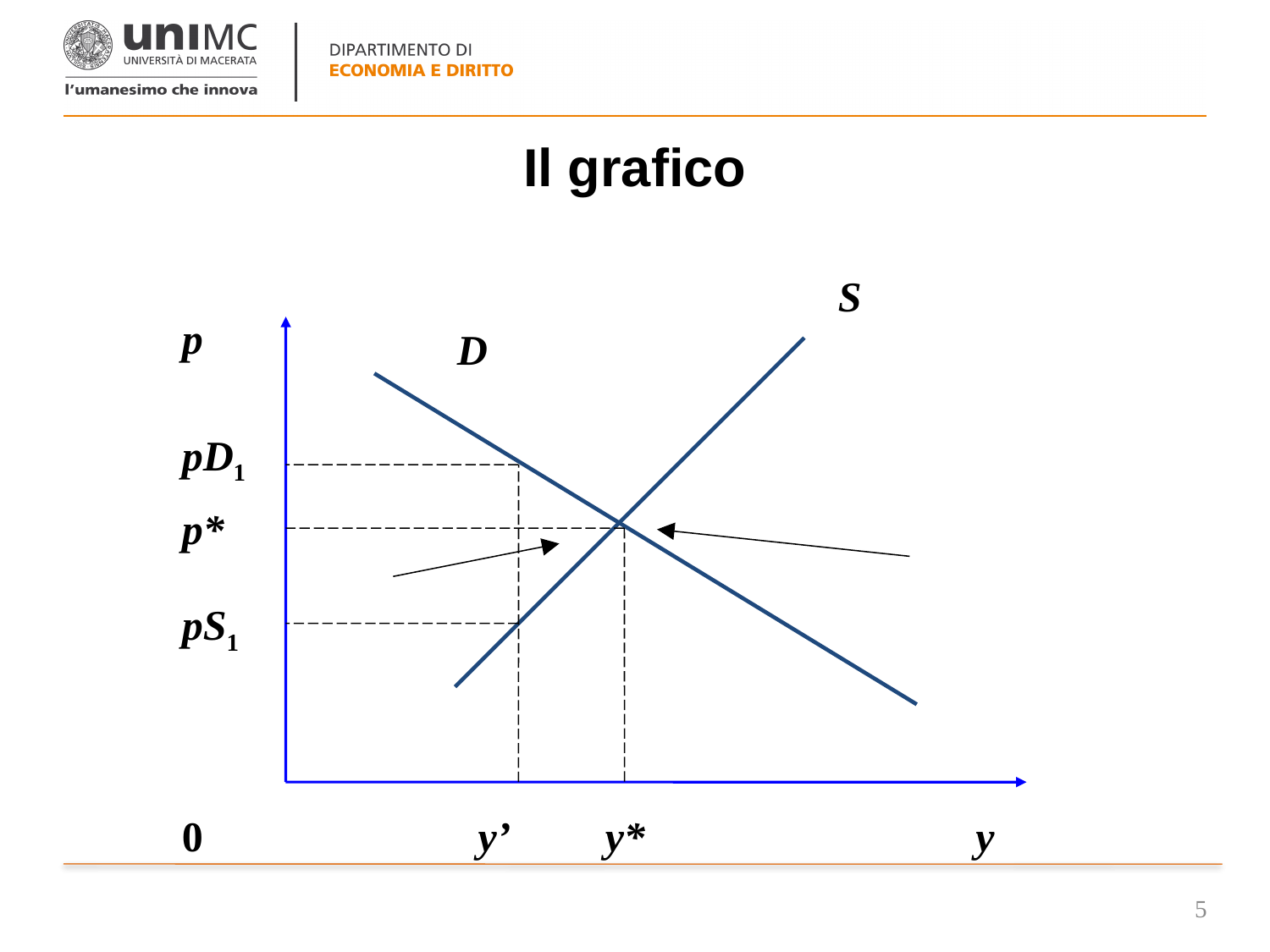

# Il grafico
S
p

D

pD1

p*

pS1

0
y’
y*
y
5